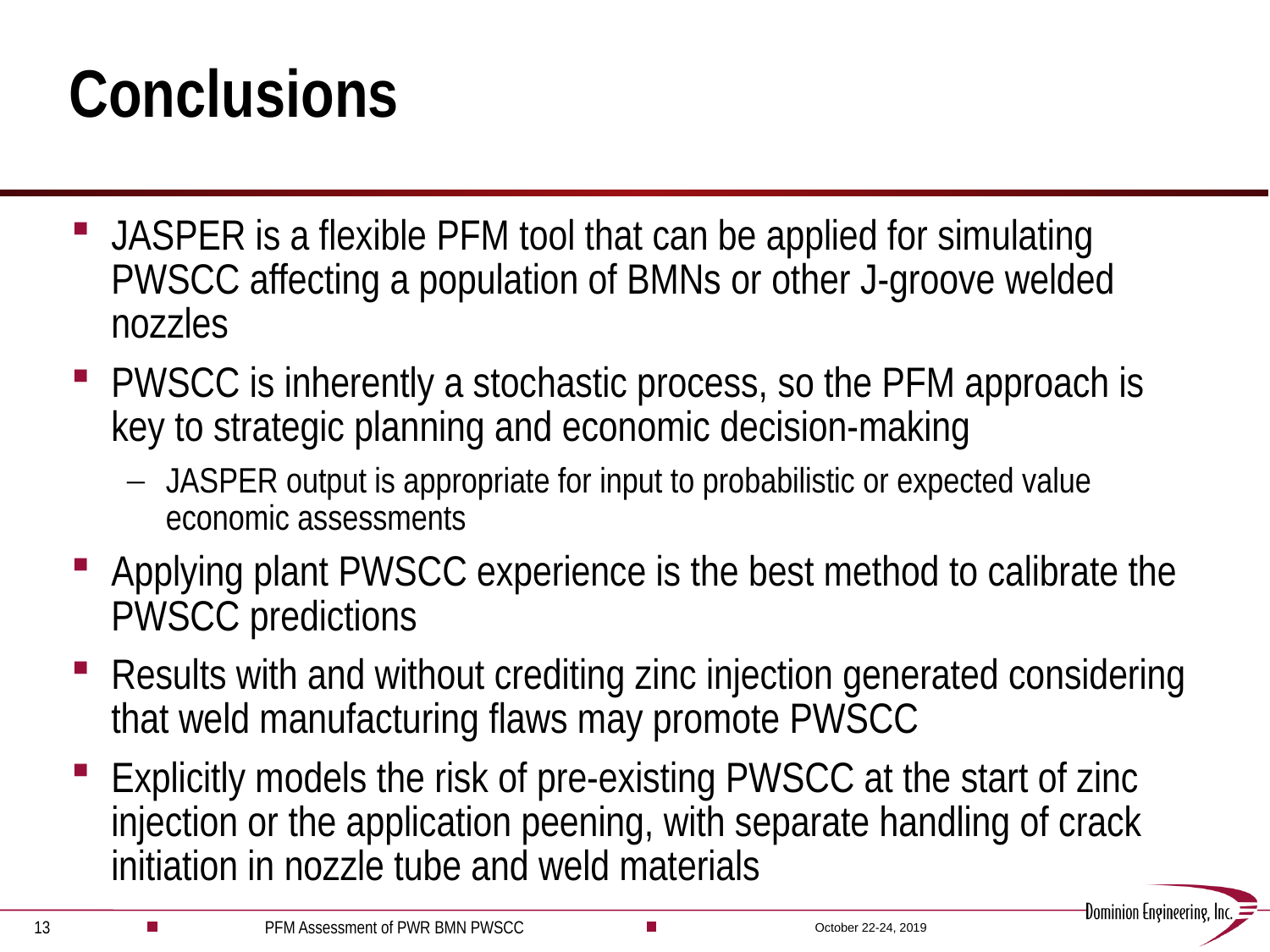

# Conclusions
JASPER is a flexible PFM tool that can be applied for simulating PWSCC affecting a population of BMNs or other J-groove welded nozzles
PWSCC is inherently a stochastic process, so the PFM approach is key to strategic planning and economic decision-making
JASPER output is appropriate for input to probabilistic or expected value economic assessments
Applying plant PWSCC experience is the best method to calibrate the PWSCC predictions
Results with and without crediting zinc injection generated considering that weld manufacturing flaws may promote PWSCC
Explicitly models the risk of pre-existing PWSCC at the start of zinc injection or the application peening, with separate handling of crack initiation in nozzle tube and weld materials